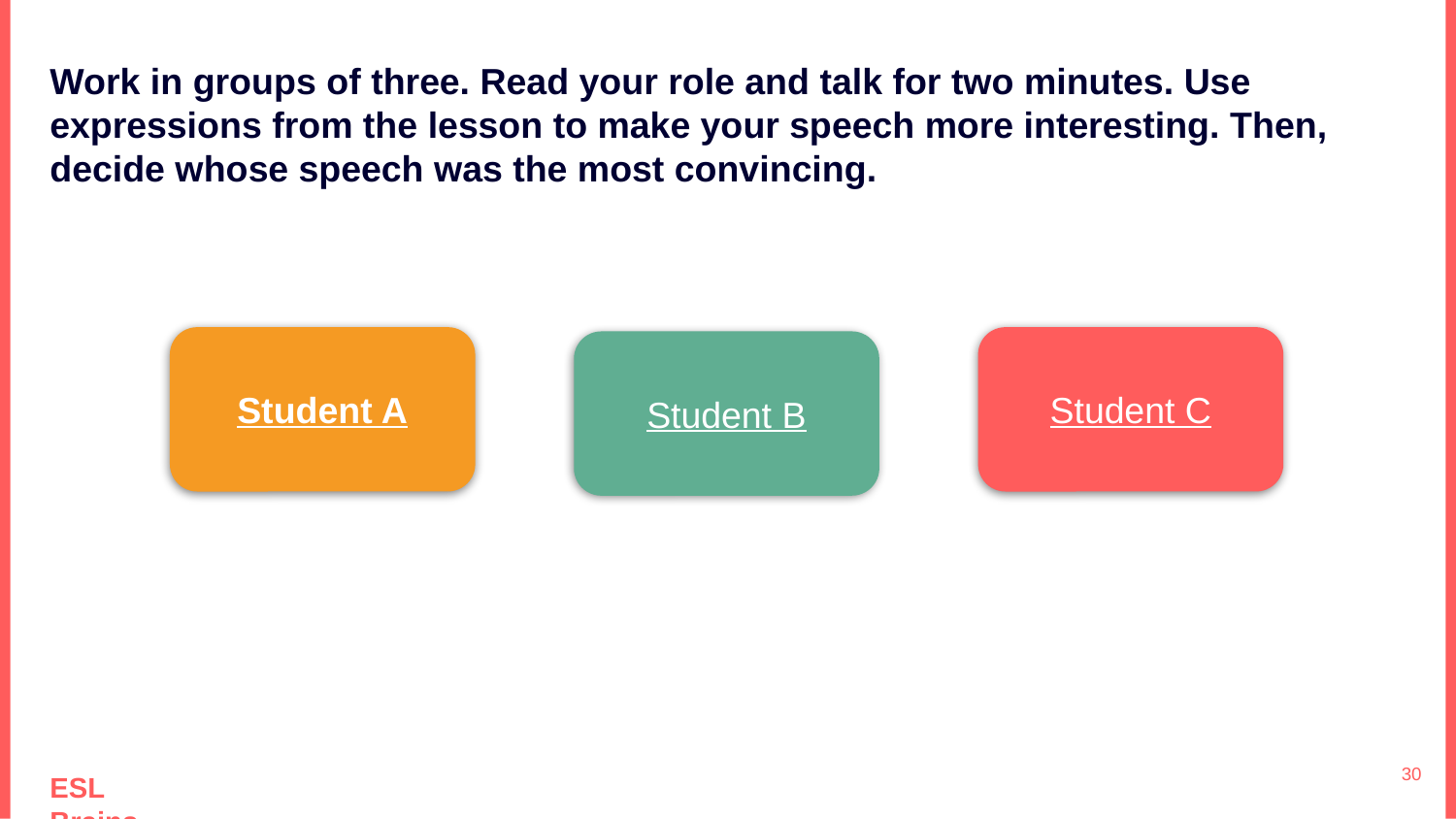

Work in groups of three. Read your role and talk for two minutes. Use expressions from the lesson to make your speech more interesting. Then, decide whose speech was the most convincing.
Student A
Student C
Student B
30